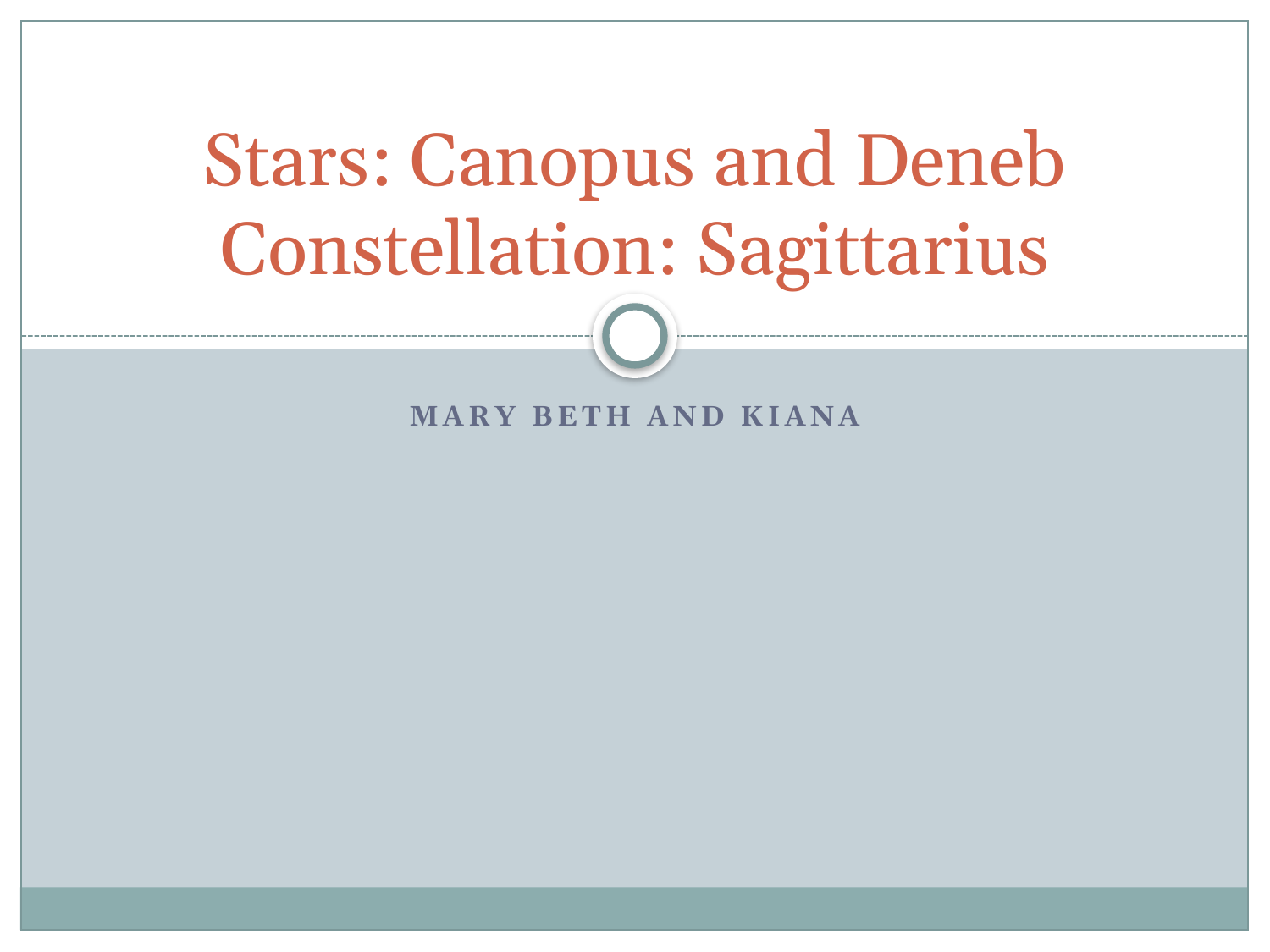

# Stars: Canopus and Deneb Constellation: Sagittarius
Mary Beth and kiana